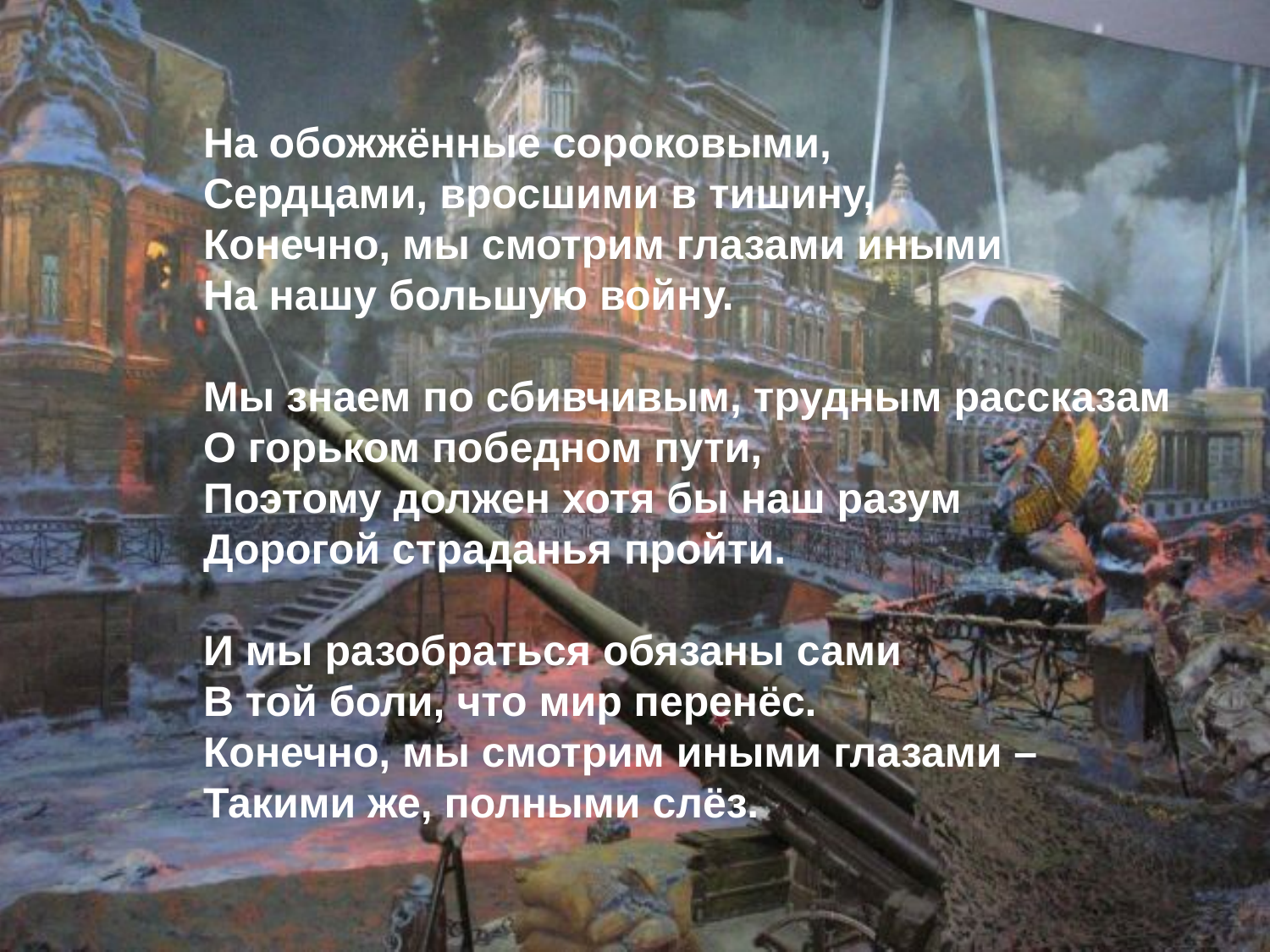

На обожжённые сороковыми,
Сердцами, вросшими в тишину,
Конечно, мы смотрим глазами иными
На нашу большую войну.

Мы знаем по сбивчивым, трудным рассказам
О горьком победном пути,
Поэтому должен хотя бы наш разум
Дорогой страданья пройти.

И мы разобраться обязаны сами
В той боли, что мир перенёс.
Конечно, мы смотрим иными глазами –
Такими же, полными слёз.